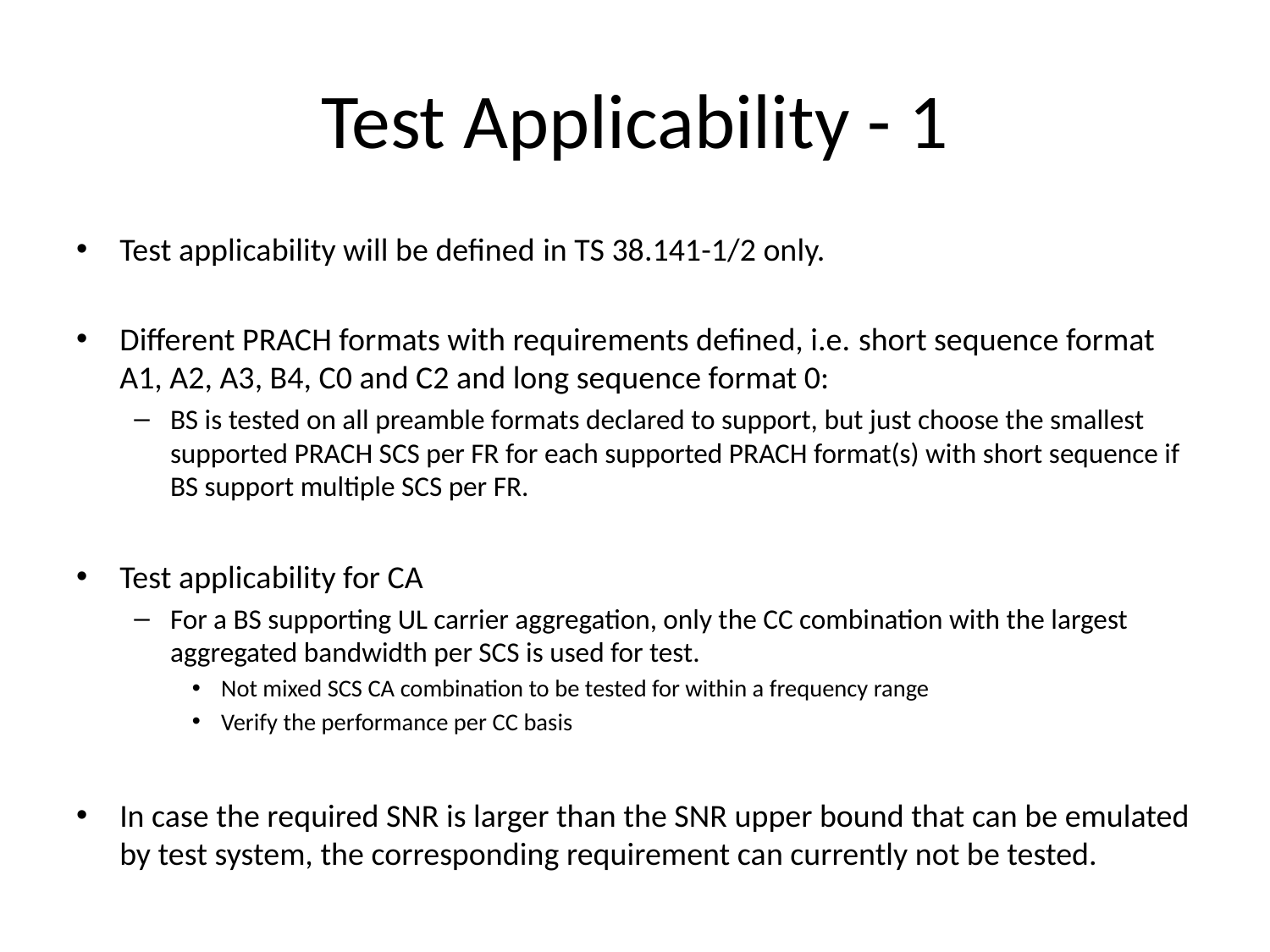

# Test Applicability - 1
Test applicability will be defined in TS 38.141-1/2 only.

Different PRACH formats with requirements defined, i.e. short sequence format A1, A2, A3, B4, C0 and C2 and long sequence format 0:
BS is tested on all preamble formats declared to support, but just choose the smallest supported PRACH SCS per FR for each supported PRACH format(s) with short sequence if BS support multiple SCS per FR.

Test applicability for CA
For a BS supporting UL carrier aggregation, only the CC combination with the largest aggregated bandwidth per SCS is used for test.
Not mixed SCS CA combination to be tested for within a frequency range
Verify the performance per CC basis

In case the required SNR is larger than the SNR upper bound that can be emulated by test system, the corresponding requirement can currently not be tested.